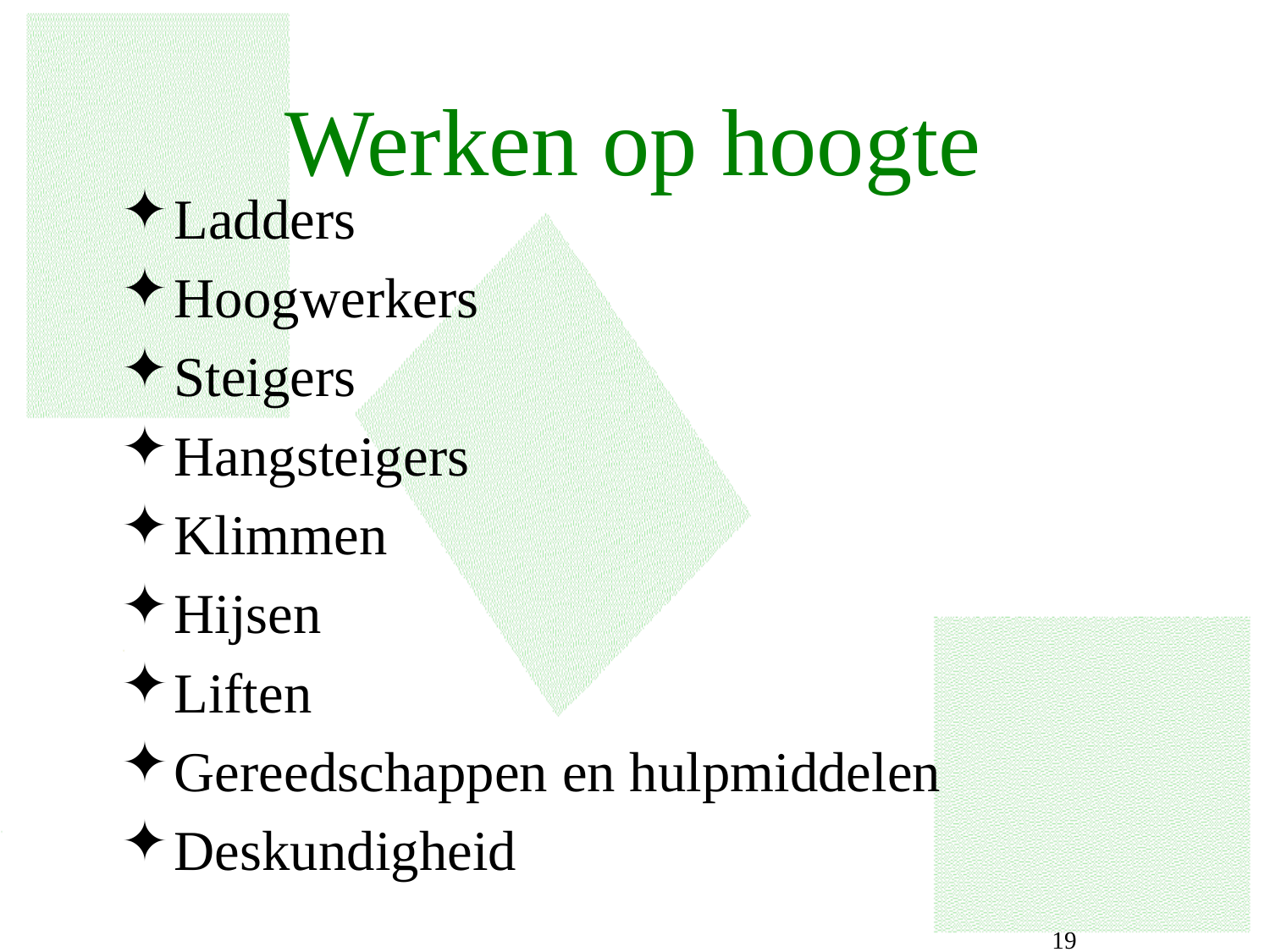

# Werken op hoogte
Ladders
Hoogwerkers
Steigers
Hangsteigers
Klimmen
Hijsen
Liften
Gereedschappen en hulpmiddelen
Deskundigheid

                     19